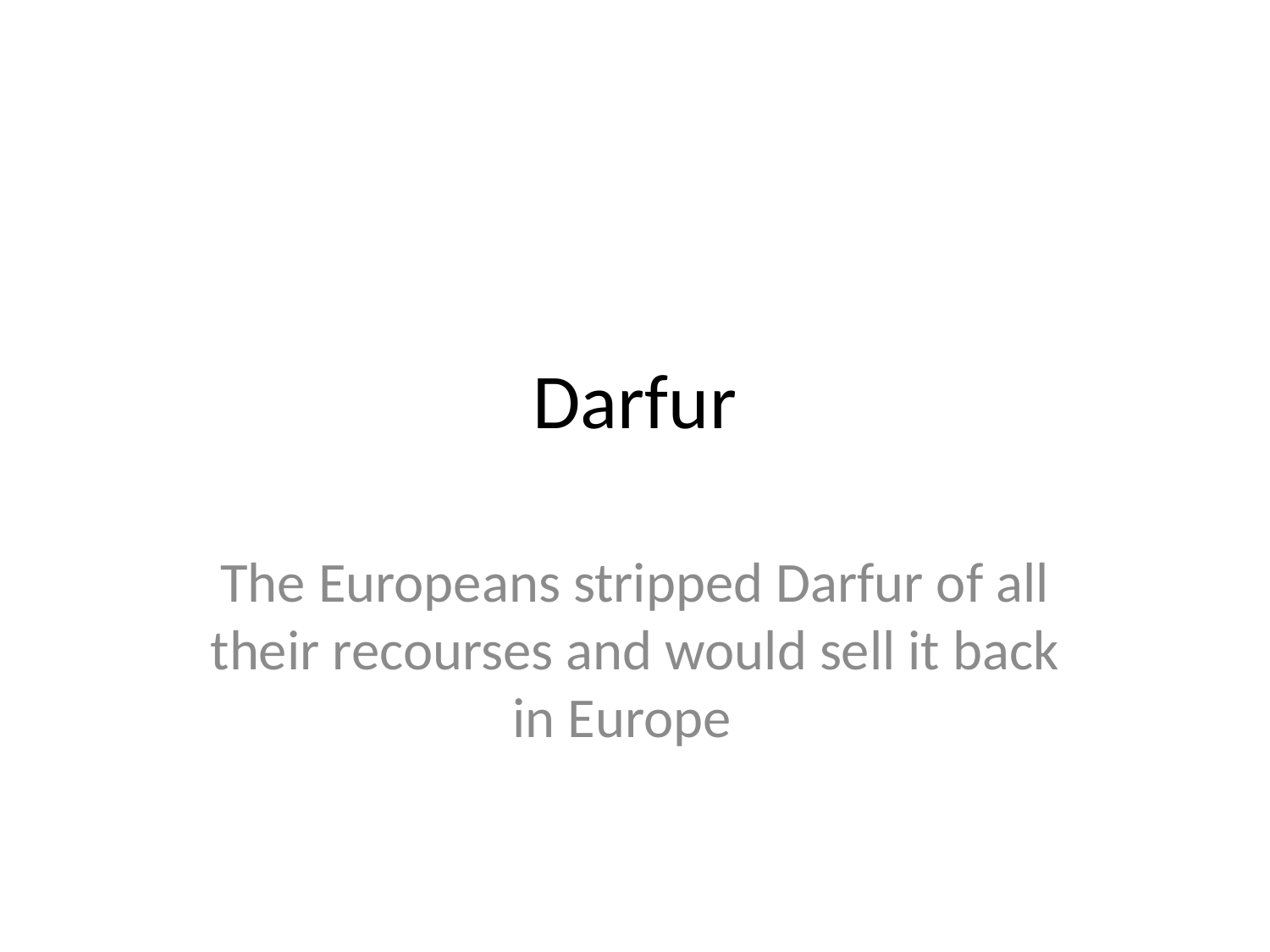

# Darfur
The Europeans stripped Darfur of all their recourses and would sell it back in Europe